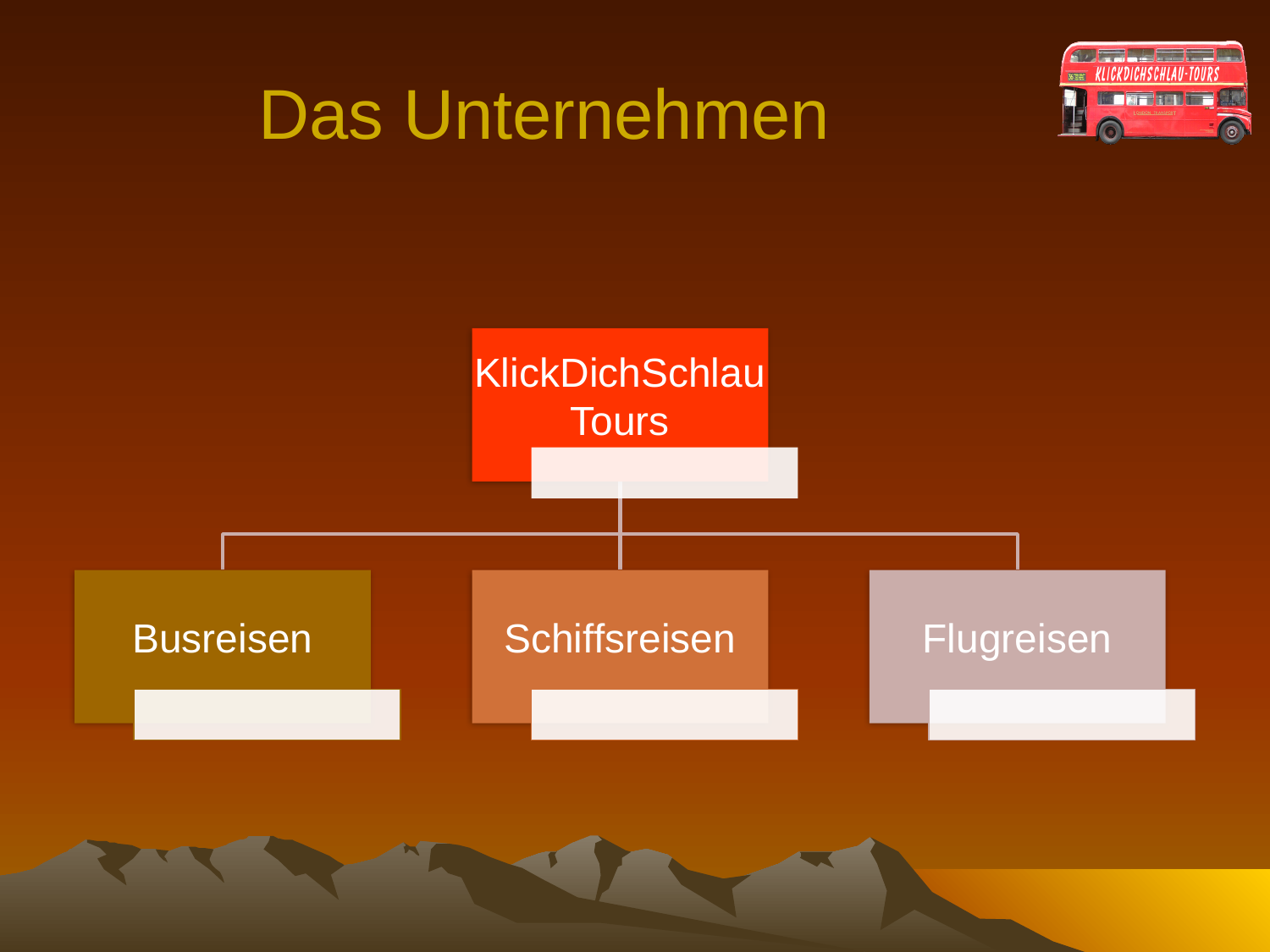

# Das Unternehmen
KlickDichSchlau
Tours

Busreisen

Schiffsreisen

Flugreisen